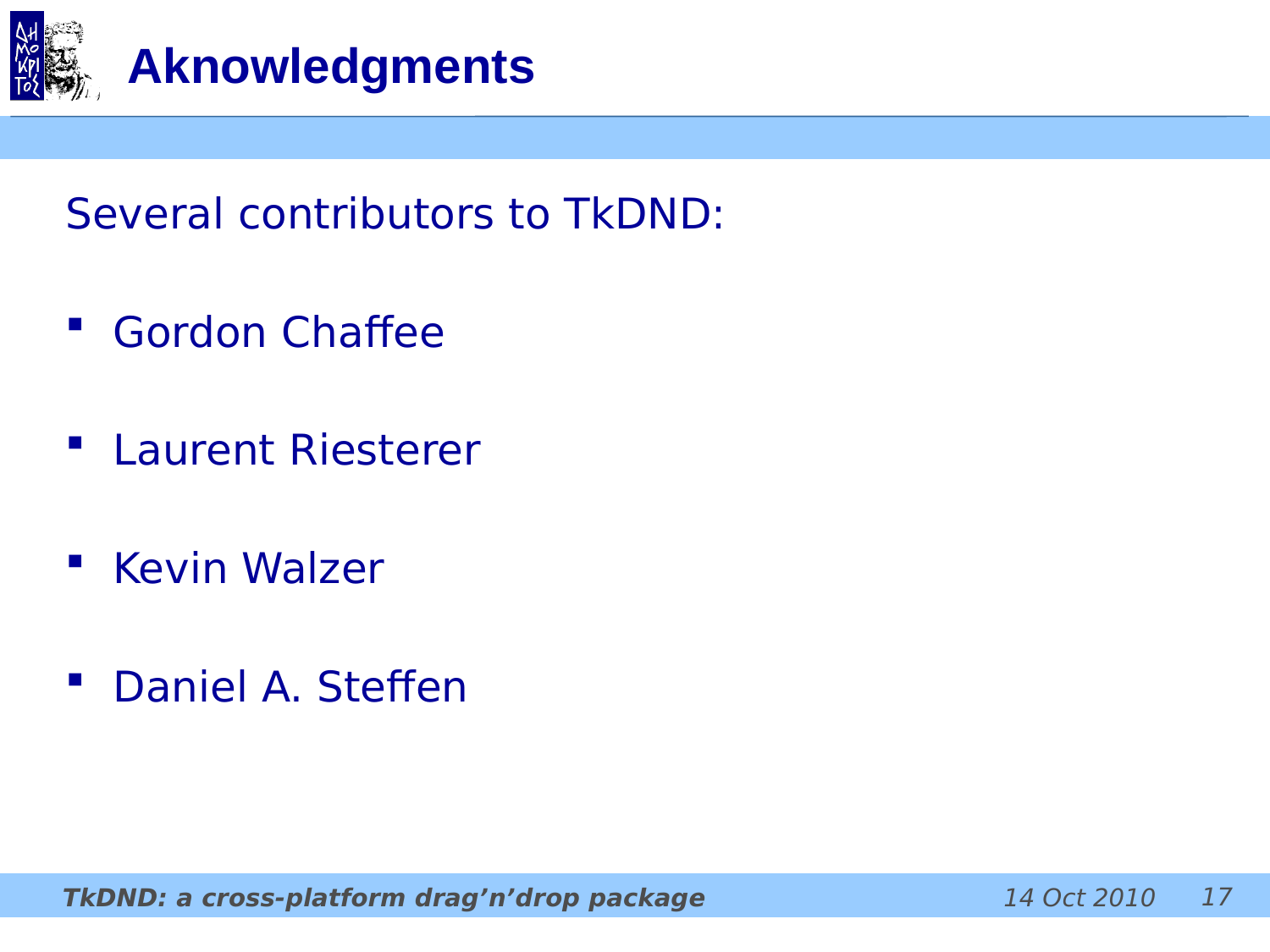

# Aknowledgments
Several contributors to TkDND:

Gordon Chaffee

Laurent Riesterer

Kevin Walzer

Daniel A. Steffen
17
TkDND: a cross-platform drag’n’drop package
14 Oct 2010